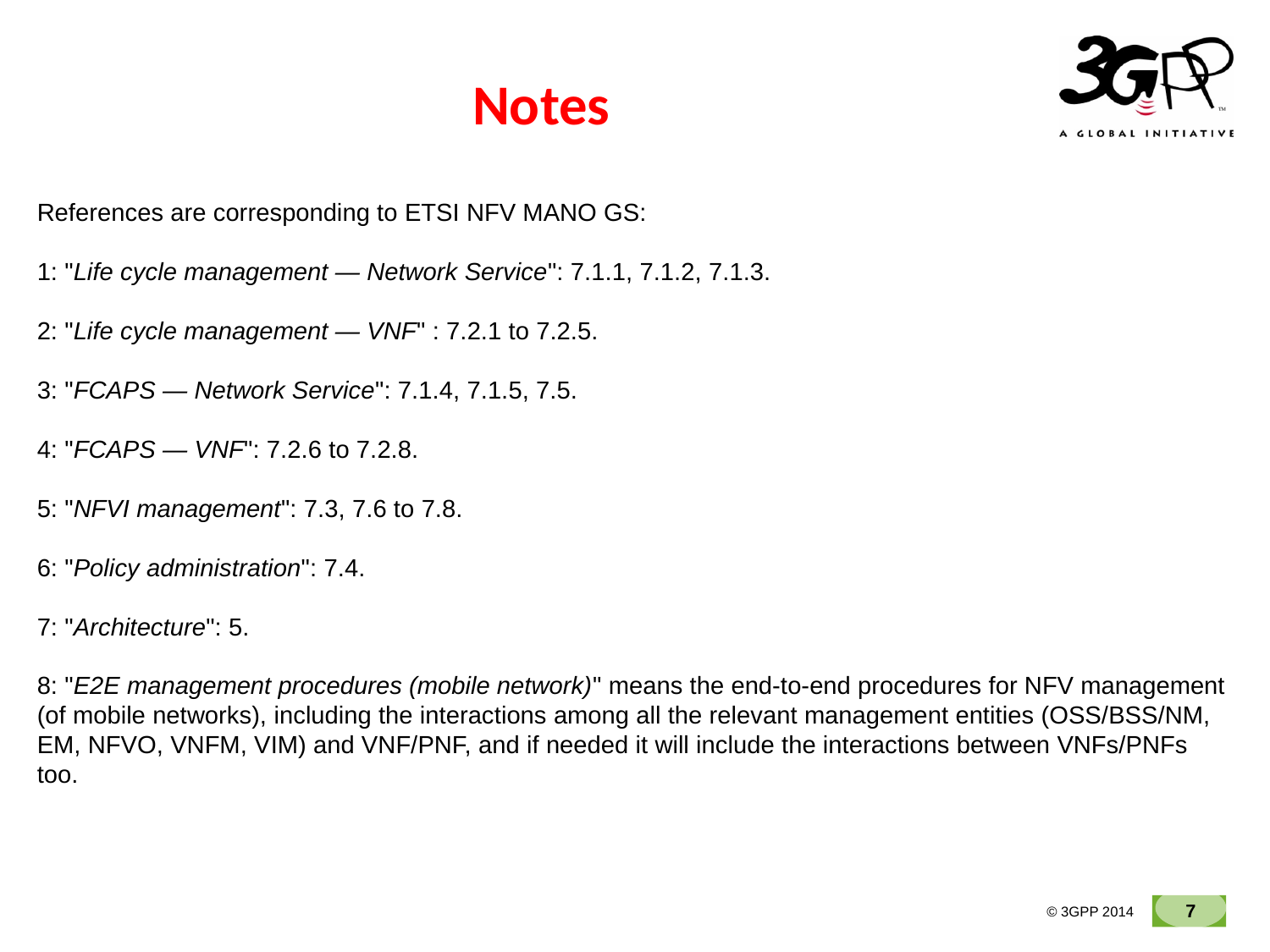

# Notes
References are corresponding to ETSI NFV MANO GS:

1: "Life cycle management — Network Service": 7.1.1, 7.1.2, 7.1.3.

2: "Life cycle management — VNF" : 7.2.1 to 7.2.5.

3: "FCAPS — Network Service": 7.1.4, 7.1.5, 7.5.

4: "FCAPS — VNF": 7.2.6 to 7.2.8.

5: "NFVI management": 7.3, 7.6 to 7.8.

6: "Policy administration": 7.4.

7: "Architecture": 5.

8: "E2E management procedures (mobile network)" means the end-to-end procedures for NFV management (of mobile networks), including the interactions among all the relevant management entities (OSS/BSS/NM, EM, NFVO, VNFM, VIM) and VNF/PNF, and if needed it will include the interactions between VNFs/PNFs too.